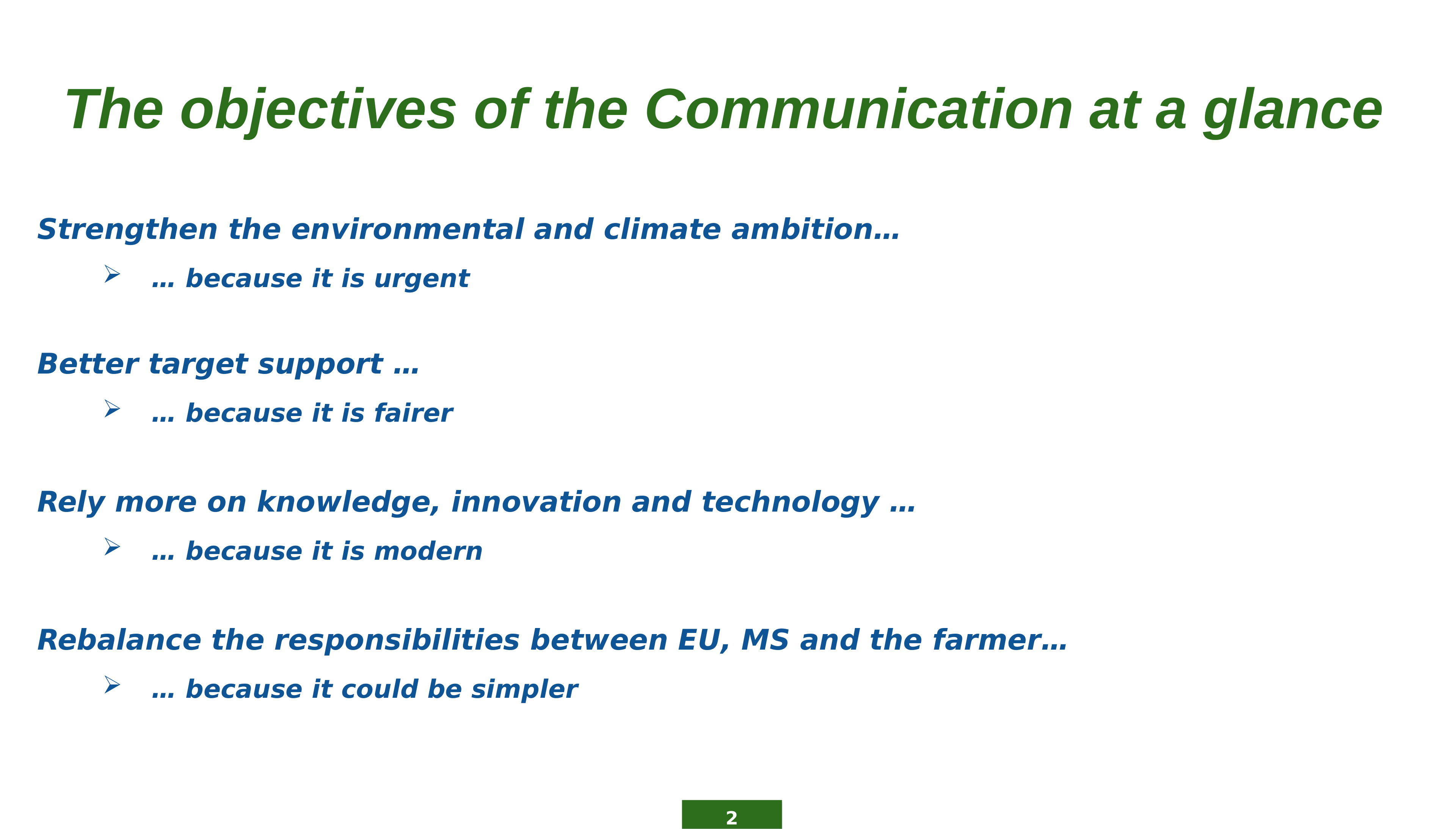

# The objectives of the Communication at a glance

Strengthen the environmental and climate ambition…

… because it is urgent

Better target support …

… because it is fairer

Rely more on knowledge, innovation and technology …

… because it is modern

Rebalance the responsibilities between EU, MS and the farmer…

… because it could be simpler

2
2